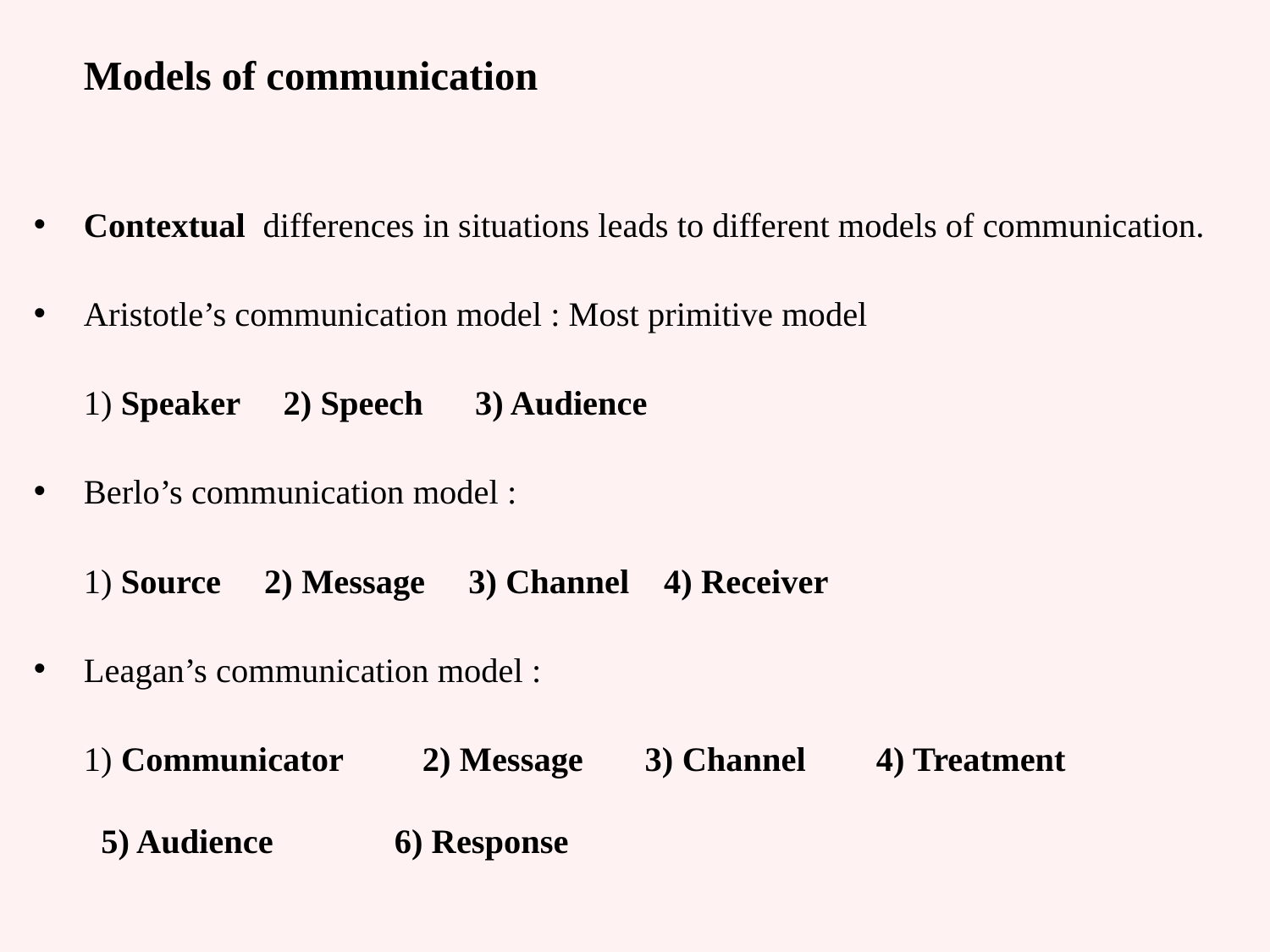

Models of communication

Contextual  differences in situations leads to different models of communication.
Aristotle’s communication model : Most primitive model
	1) Speaker     2) Speech      3) Audience
Berlo’s communication model :
	1) Source     2) Message     3) Channel    4) Receiver
Leagan’s communication model :
	1) Communicator         2) Message       3) Channel        4) Treatment                     5) Audience              6) Response